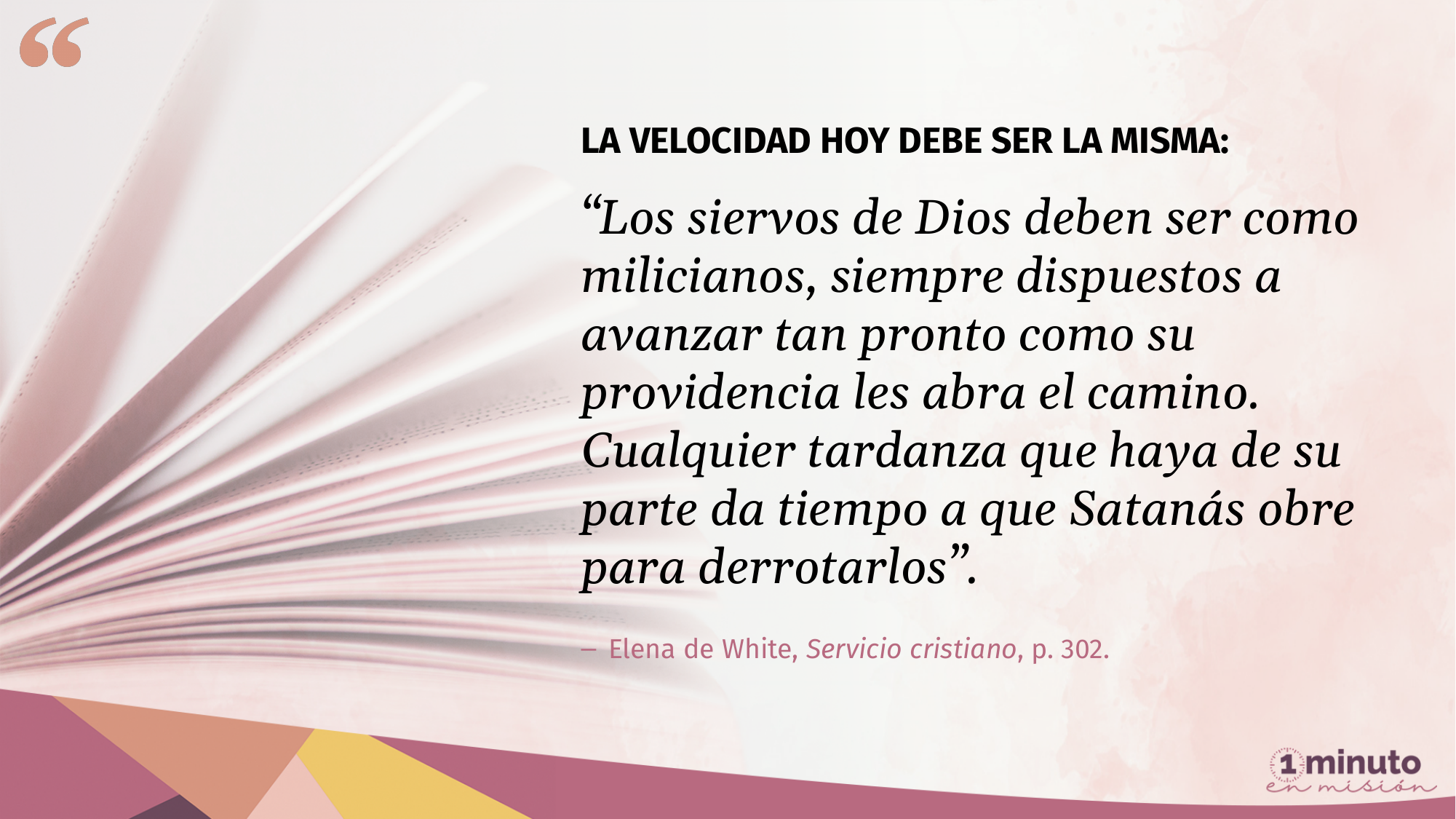

La velocidad hoy debe ser la misma:
“Los siervos de Dios deben ser como milicianos, siempre dispuestos a avanzar tan pronto como su providencia les abra el camino. Cualquier tardanza que haya de su parte da tiempo a que Satanás obre para derrotarlos”.
Elena de White, Servicio cristiano, p. 302.